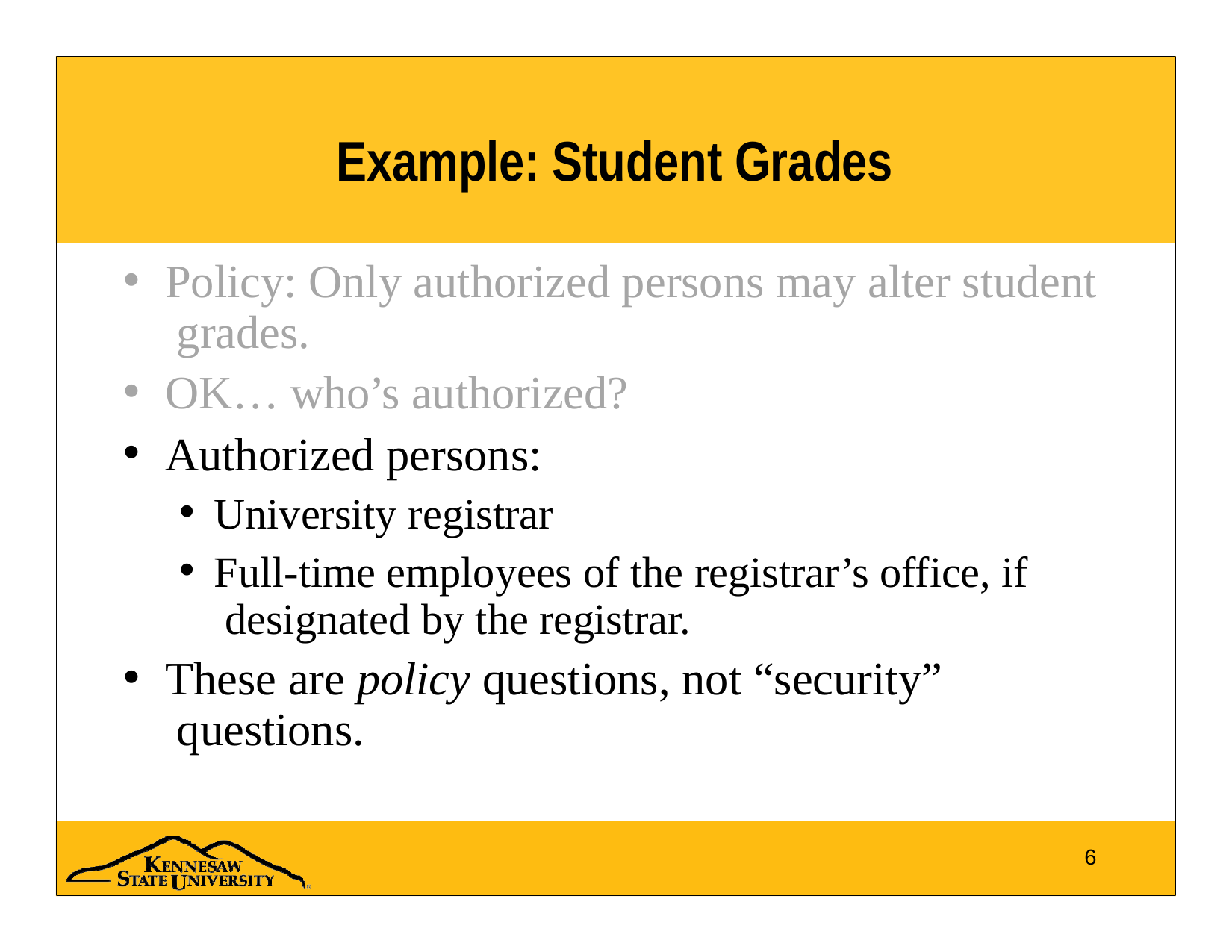

# Example: Student Grades
Policy: Only authorized persons may alter student  grades.
OK… who’s authorized?
Authorized persons:
University registrar
Full-time employees of the registrar’s office, if  designated by the registrar.
These are policy questions, not “security”  questions.

6